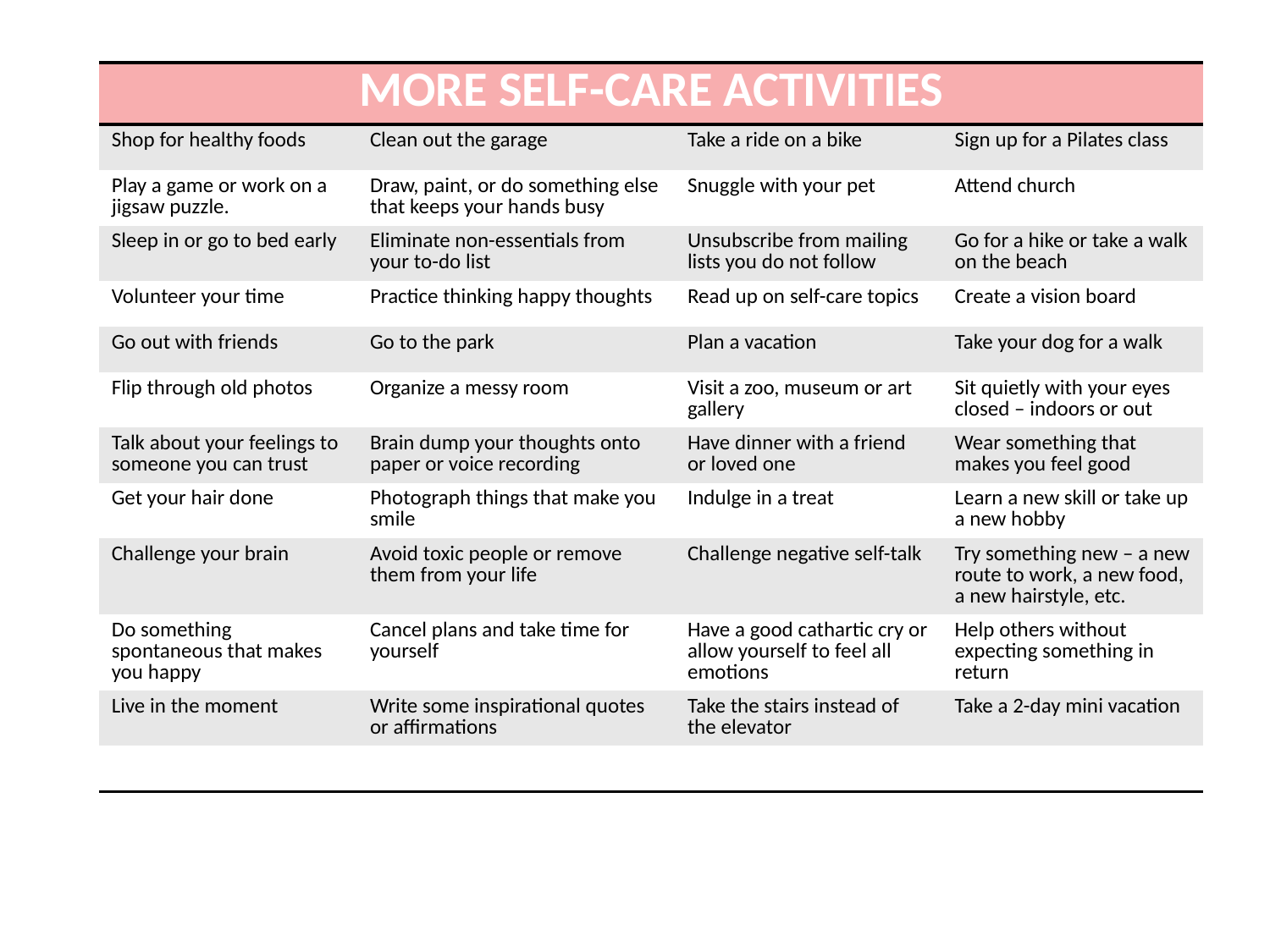

| MORE SELF-CARE ACTIVITIES |  |  |  |
| --- | --- | --- | --- |
| Shop for healthy foods | Clean out the garage | Take a ride on a bike | Sign up for a Pilates class |
| Play a game or work on a jigsaw puzzle. | Draw, paint, or do something else that keeps your hands busy | Snuggle with your pet | Attend church |
| Sleep in or go to bed early | Eliminate non-essentials from your to-do list | Unsubscribe from mailing lists you do not follow | Go for a hike or take a walk on the beach |
| Volunteer your time | Practice thinking happy thoughts | Read up on self-care topics | Create a vision board |
| Go out with friends | Go to the park | Plan a vacation | Take your dog for a walk |
| Flip through old photos | Organize a messy room | Visit a zoo, museum or art gallery | Sit quietly with your eyes closed – indoors or out |
| Talk about your feelings to someone you can trust | Brain dump your thoughts onto paper or voice recording | Have dinner with a friend or loved one | Wear something that makes you feel good |
| Get your hair done | Photograph things that make you smile | Indulge in a treat | Learn a new skill or take up a new hobby |
| Challenge your brain | Avoid toxic people or remove them from your life | Challenge negative self-talk | Try something new – a new route to work, a new food, a new hairstyle, etc. |
| Do something spontaneous that makes you happy | Cancel plans and take time for yourself | Have a good cathartic cry or allow yourself to feel all emotions | Help others without expecting something in return |
| Live in the moment | Write some inspirational quotes or affirmations | Take the stairs instead of the elevator | Take a 2-day mini vacation |
|  |  |  |  |